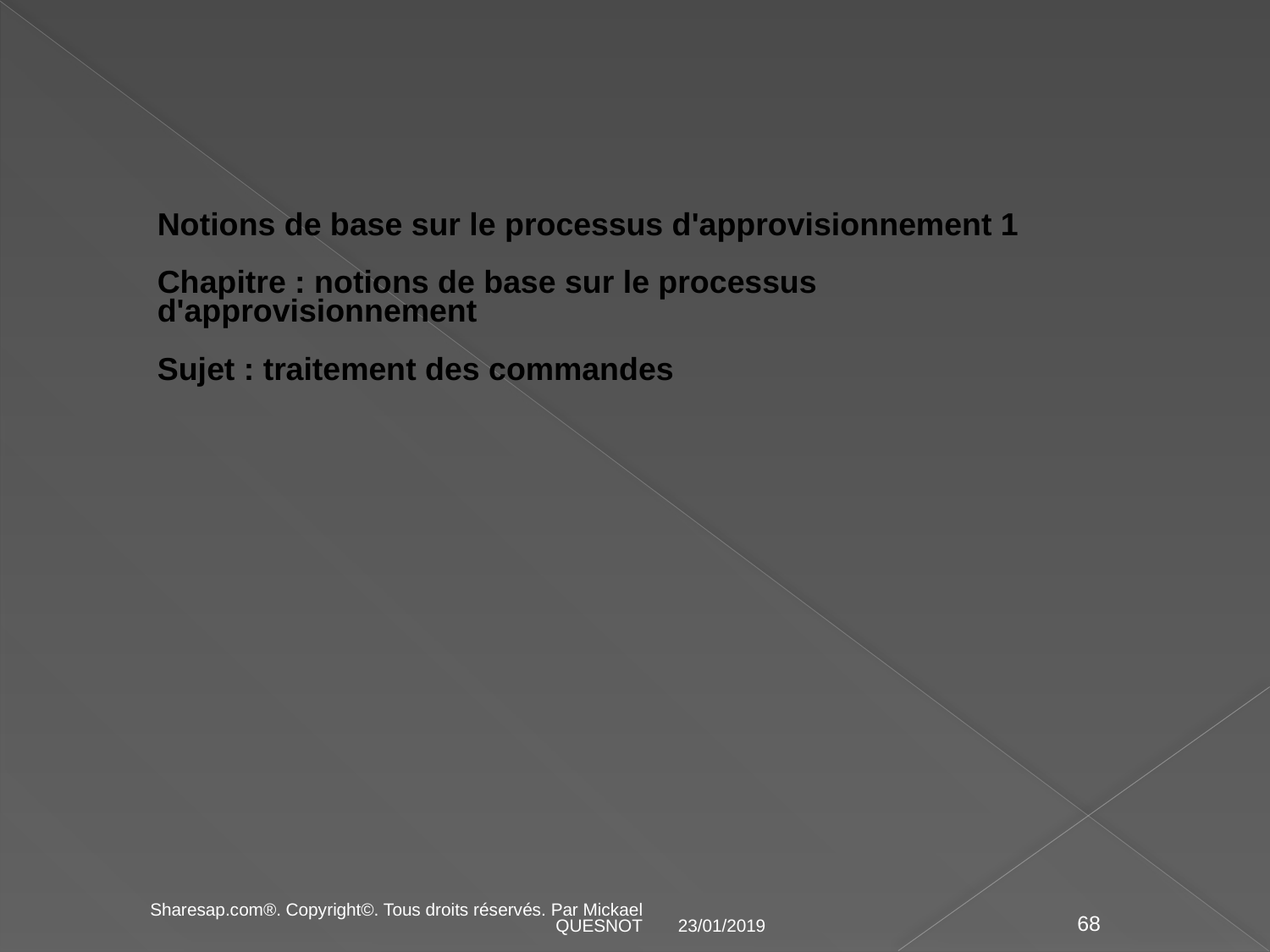

Notions de base sur le processus d'approvisionnement 1

Chapitre : notions de base sur le processus d'approvisionnement

Sujet : traitement des commandes
23/01/2019
68
Sharesap.com®. Copyright©. Tous droits réservés. Par Mickael QUESNOT